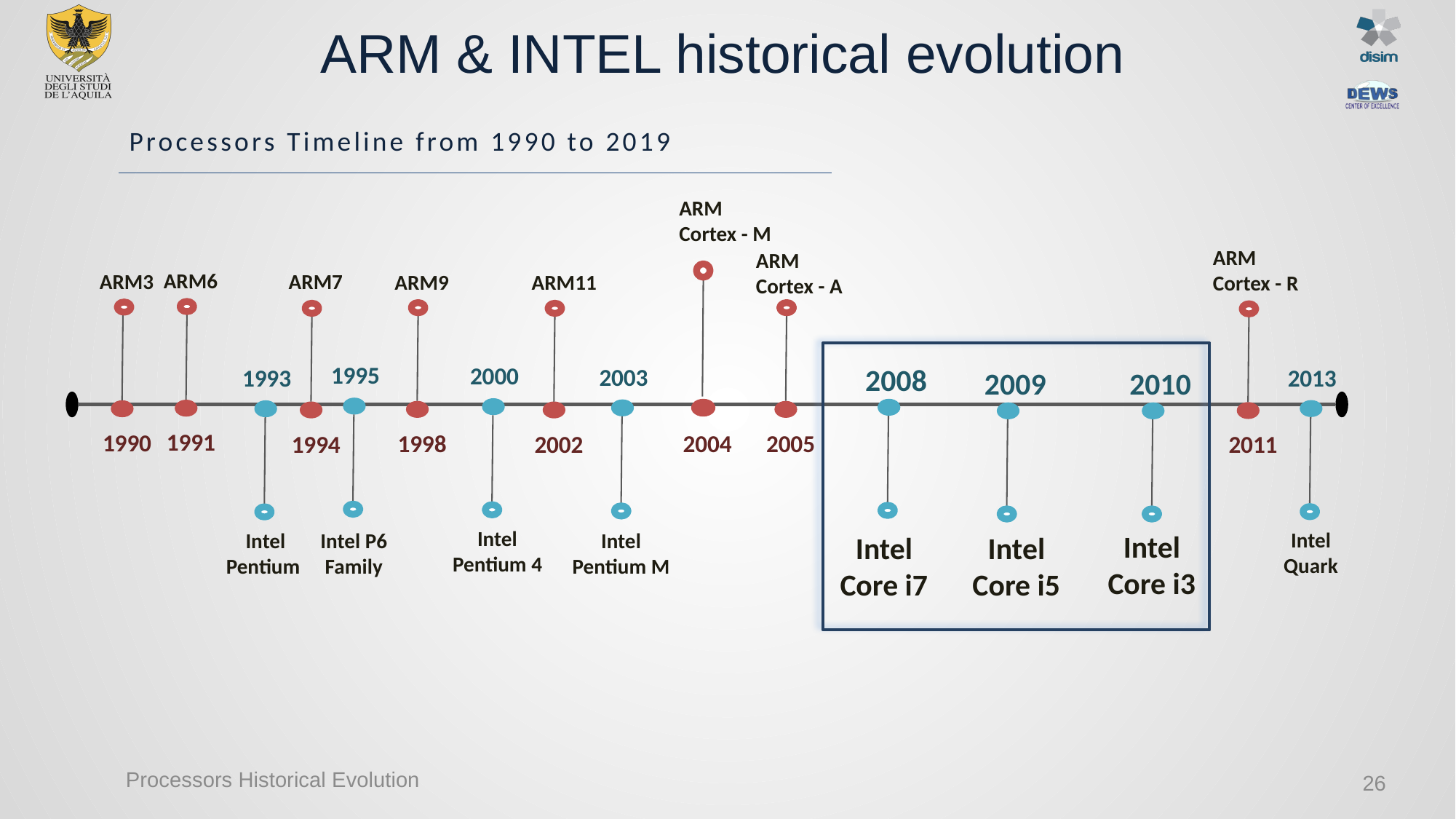

# ARM & INTEL historical evolution
Processors Timeline from 1990 to 2019
ARM
Cortex - M

2004
ARM
Cortex - R

2011
ARM
Cortex - A

2005
ARM6

1991
ARM7

1994
ARM3

1990
ARM9

1998
ARM11

2002

1995

Intel P6 Family
2000

Intel
Pentium 4
2008

Intel Core i7
2003

Intel Pentium M
2013

Intel Quark
1993

Intel Pentium
2009

Intel Core i5
2010

Intel Core i3

Processors Historical Evolution

26